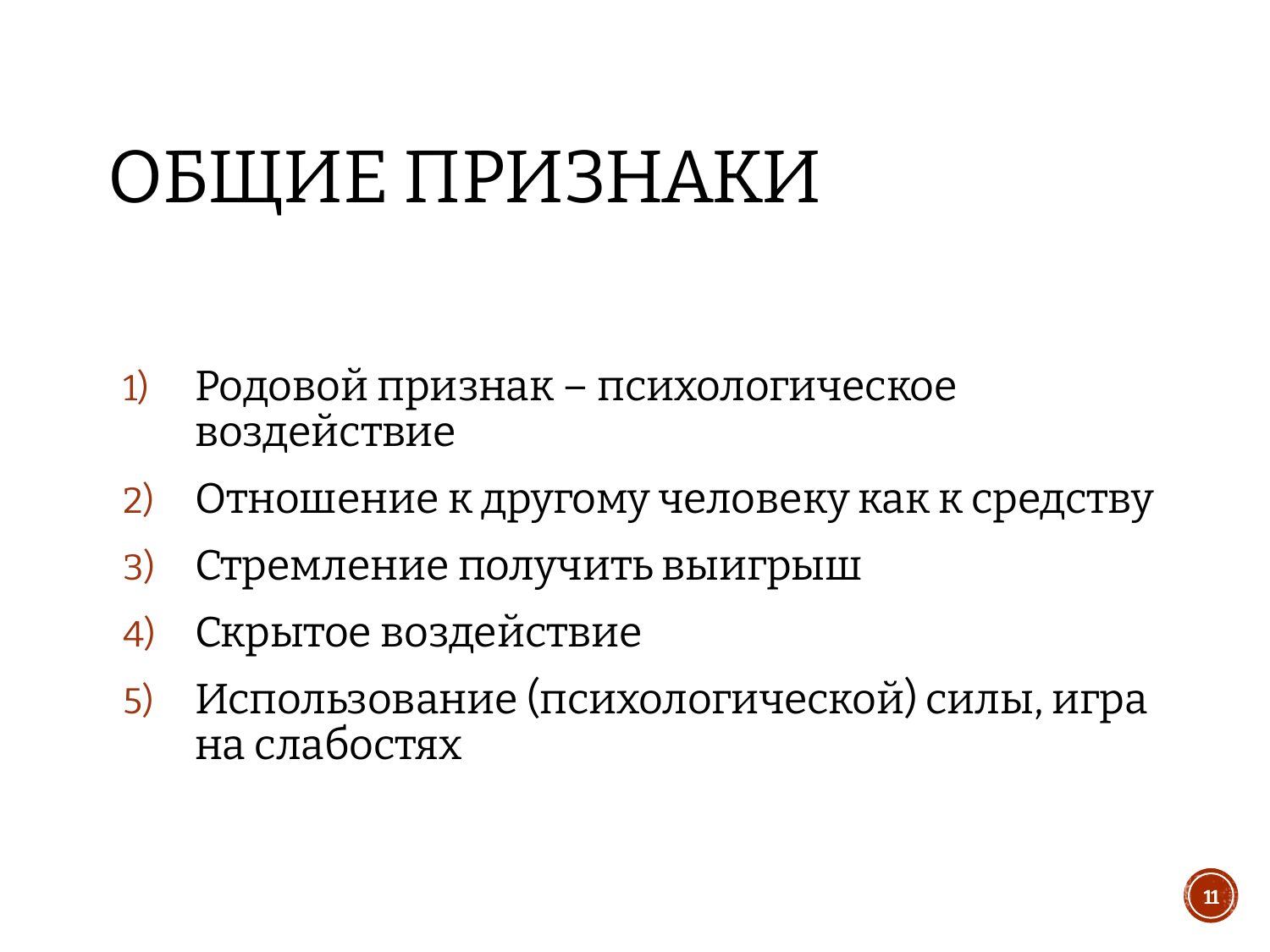

# Общие признаки

Родовой признак – психологическое воздействие
Отношение к другому человеку как к средству
Стремление получить выигрыш
Скрытое воздействие
Использование (психологической) силы, игра на слабостях

11